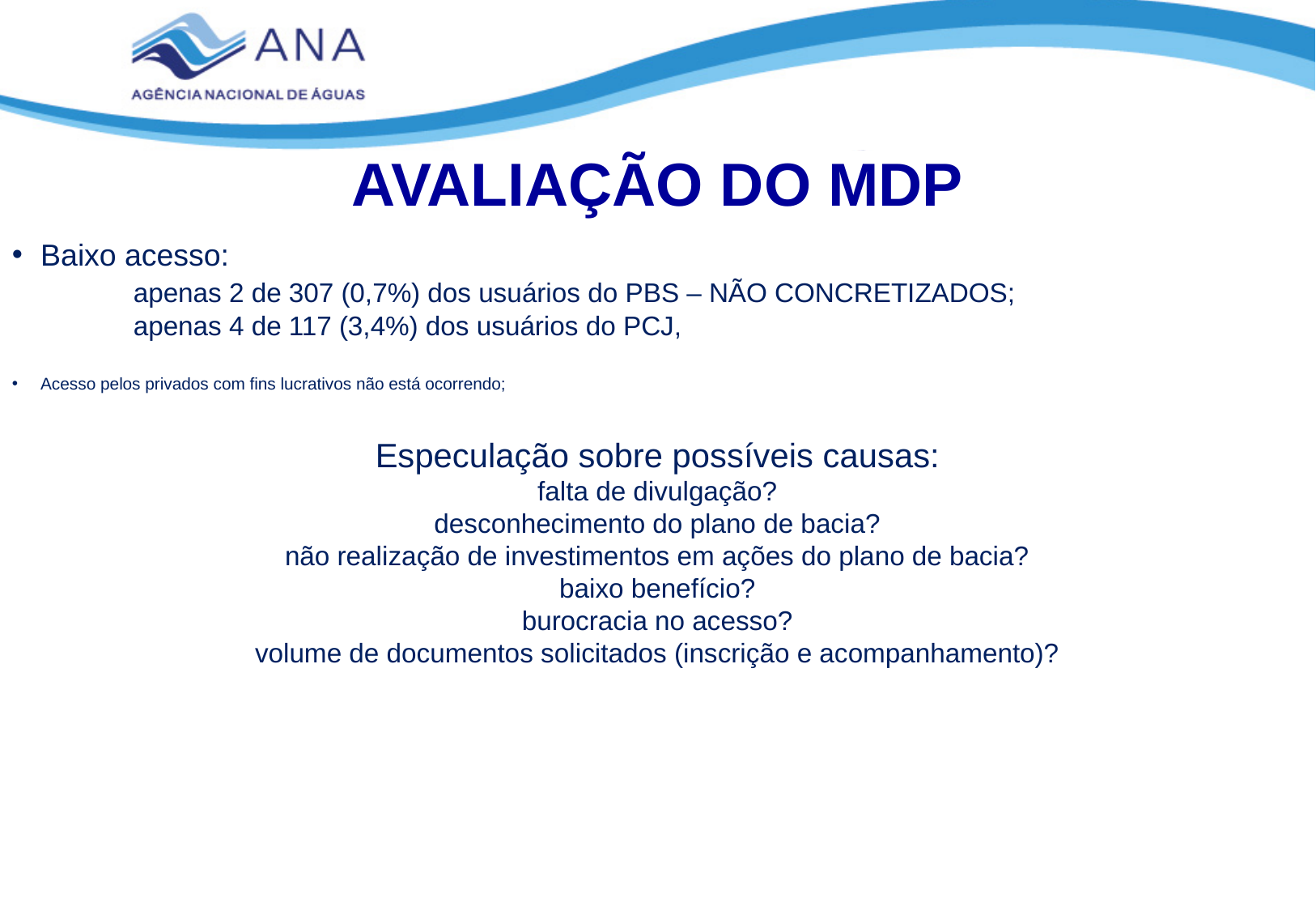

AVALIAÇÃO DO MDP
Baixo acesso:
	apenas 2 de 307 (0,7%) dos usuários do PBS – NÃO CONCRETIZADOS;
	apenas 4 de 117 (3,4%) dos usuários do PCJ,

Acesso pelos privados com fins lucrativos não está ocorrendo;

Especulação sobre possíveis causas:
falta de divulgação?
desconhecimento do plano de bacia?
não realização de investimentos em ações do plano de bacia?
baixo benefício?
burocracia no acesso?
volume de documentos solicitados (inscrição e acompanhamento)?